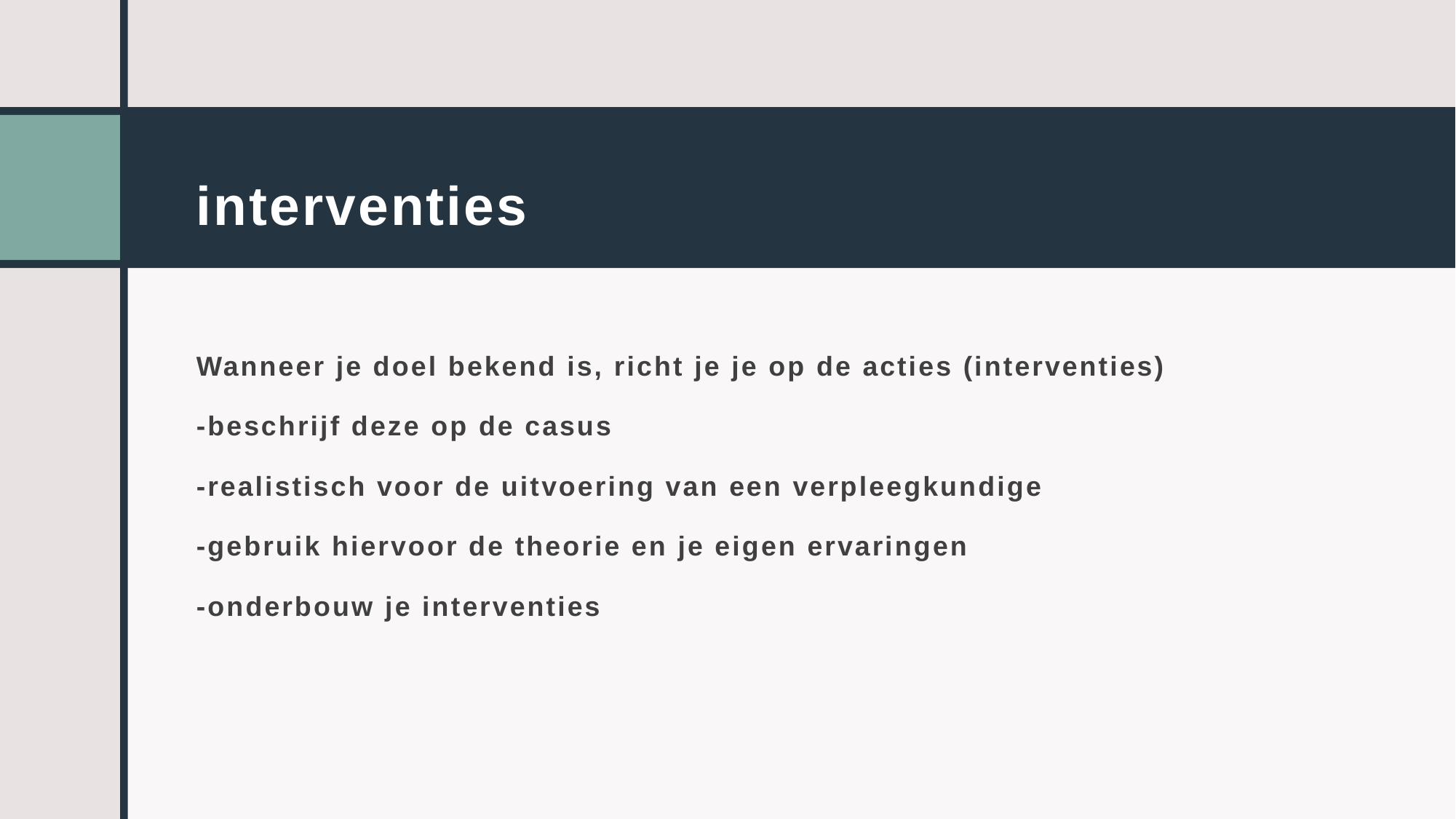

# interventies

Wanneer je doel bekend is, richt je je op de acties (interventies)
-beschrijf deze op de casus
-realistisch voor de uitvoering van een verpleegkundige
-gebruik hiervoor de theorie en je eigen ervaringen
-onderbouw je interventies